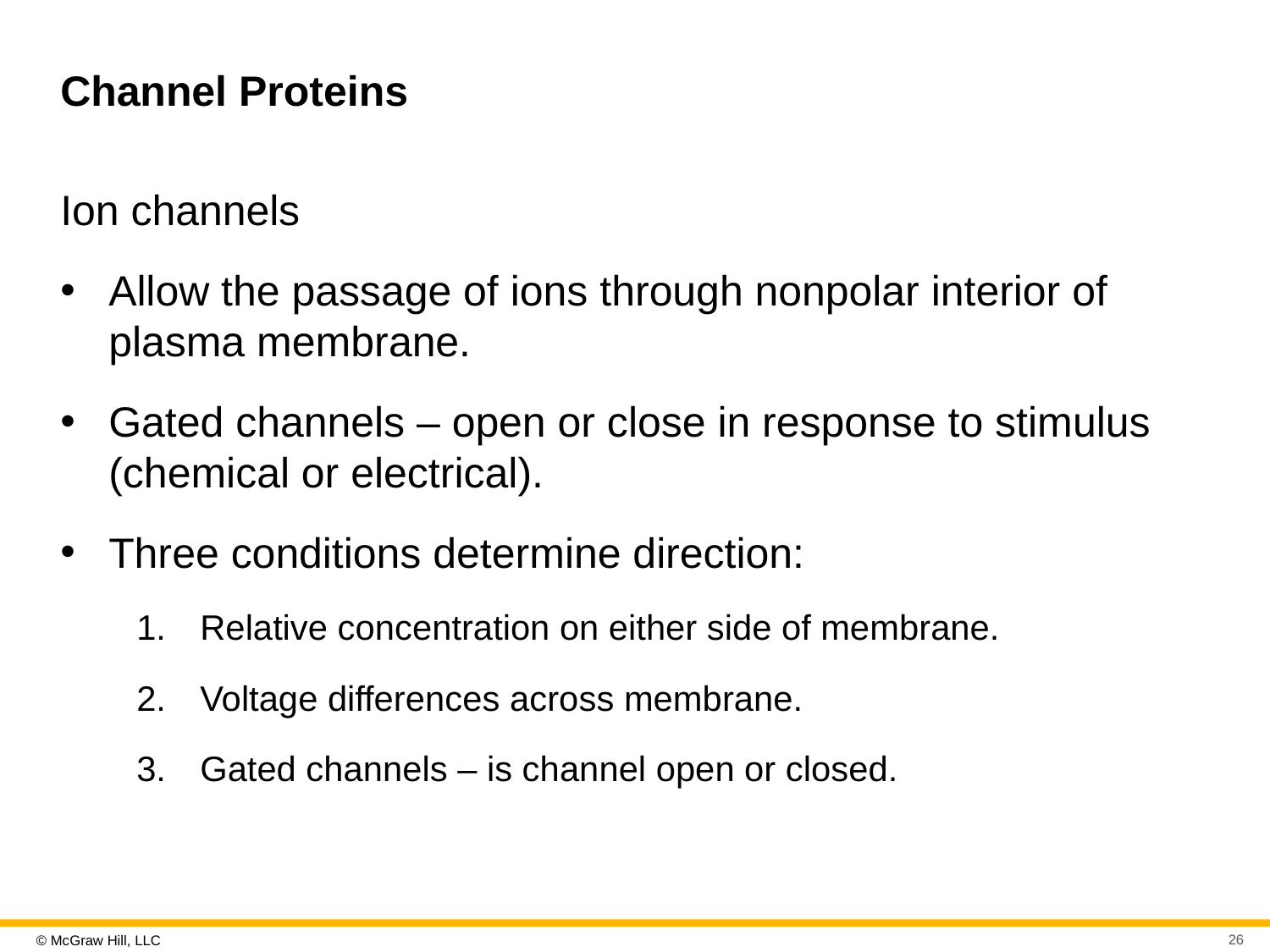

# Channel Proteins
Ion channels
Allow the passage of ions through nonpolar interior of plasma membrane.
Gated channels – open or close in response to stimulus (chemical or electrical).
Three conditions determine direction:
Relative concentration on either side of membrane.
Voltage differences across membrane.
Gated channels – is channel open or closed.
26